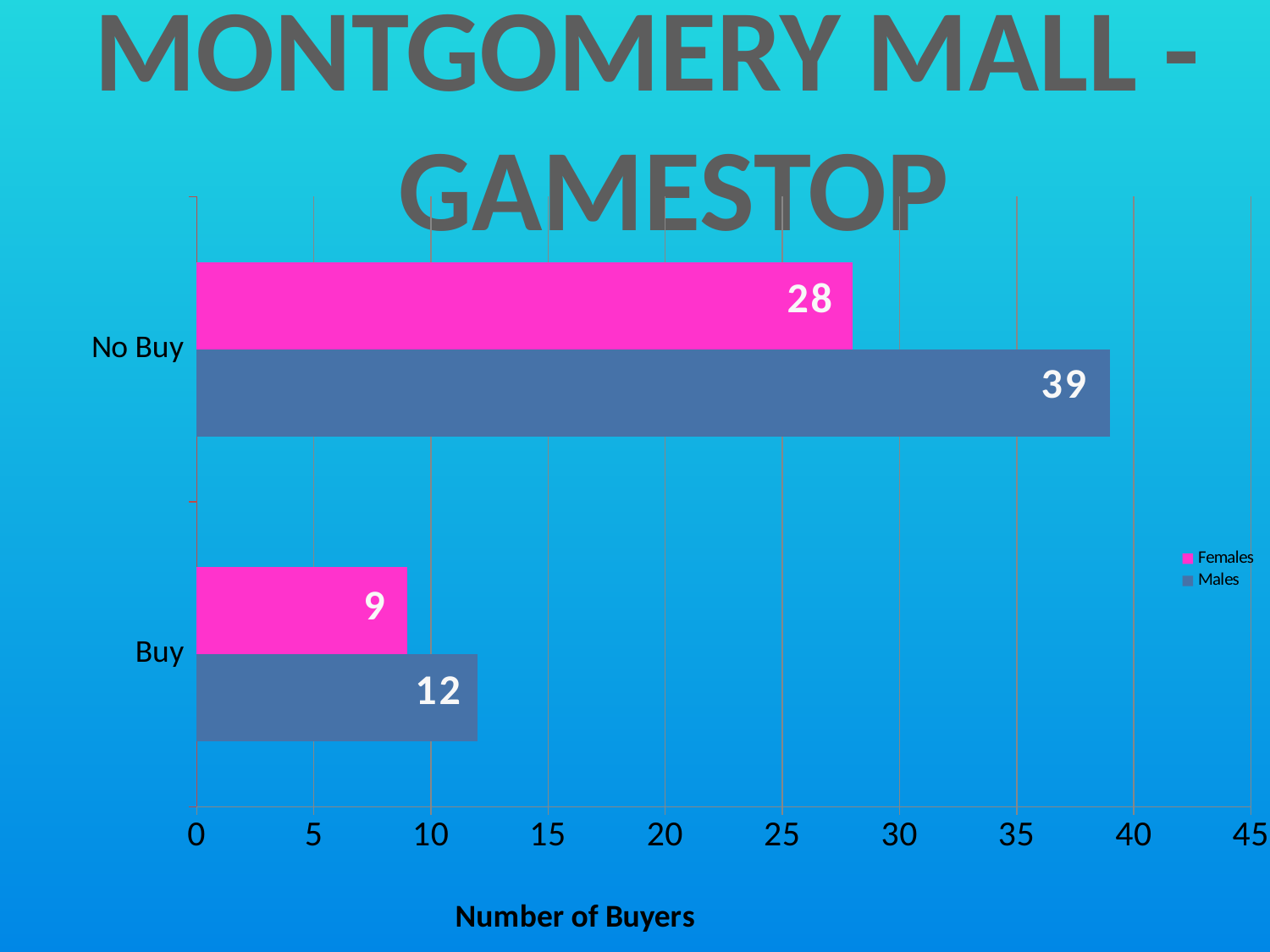

MONTGOMERY MALL -
GAMESTOP

### Chart

| Category | Males | Females |
|---|---|---|
| Buy | 12.0 | 9.0 |
| No Buy | 39.0 | 28.0 |